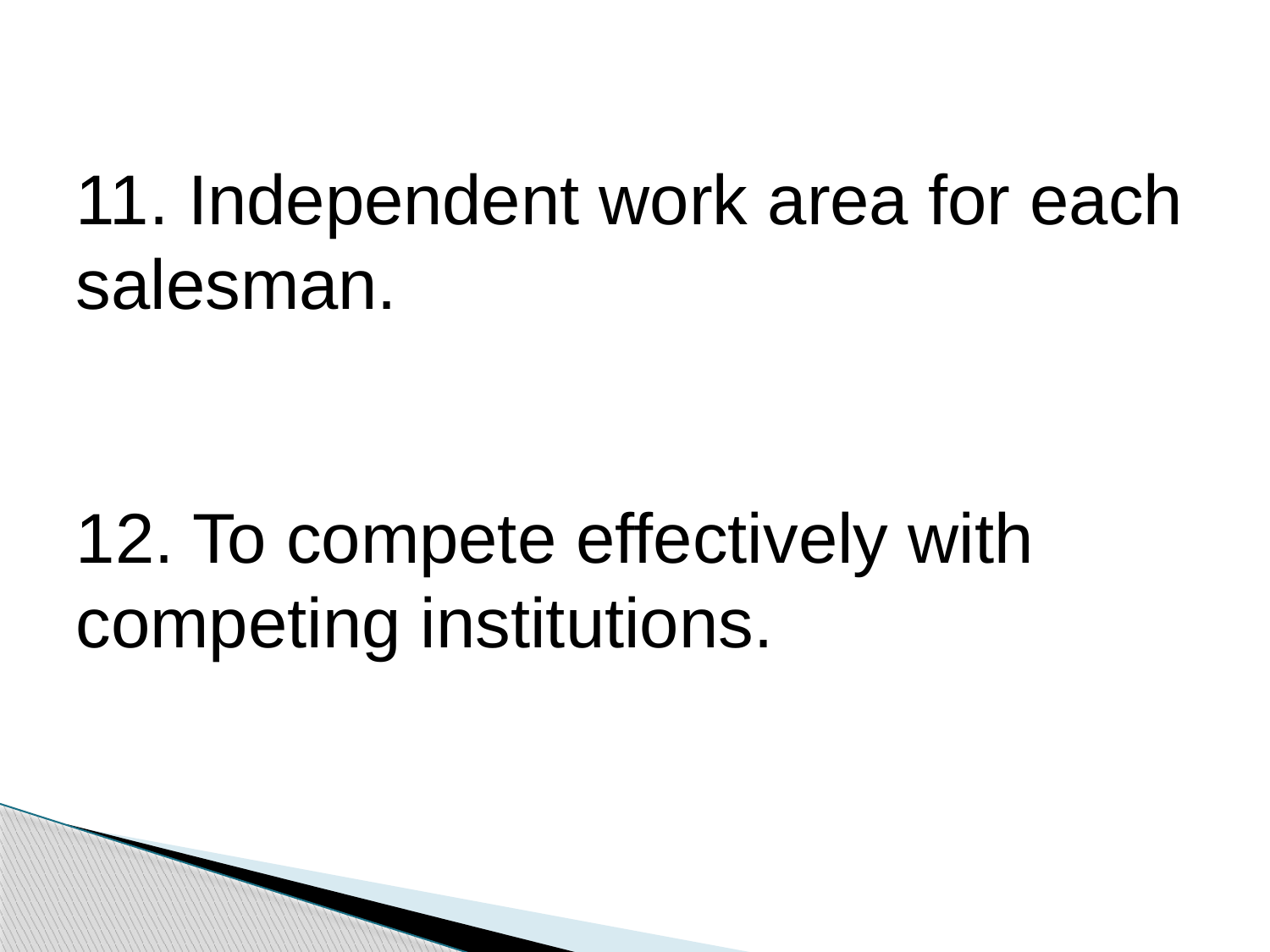

11. Independent work area for each salesman.

12. To compete effectively with competing institutions.